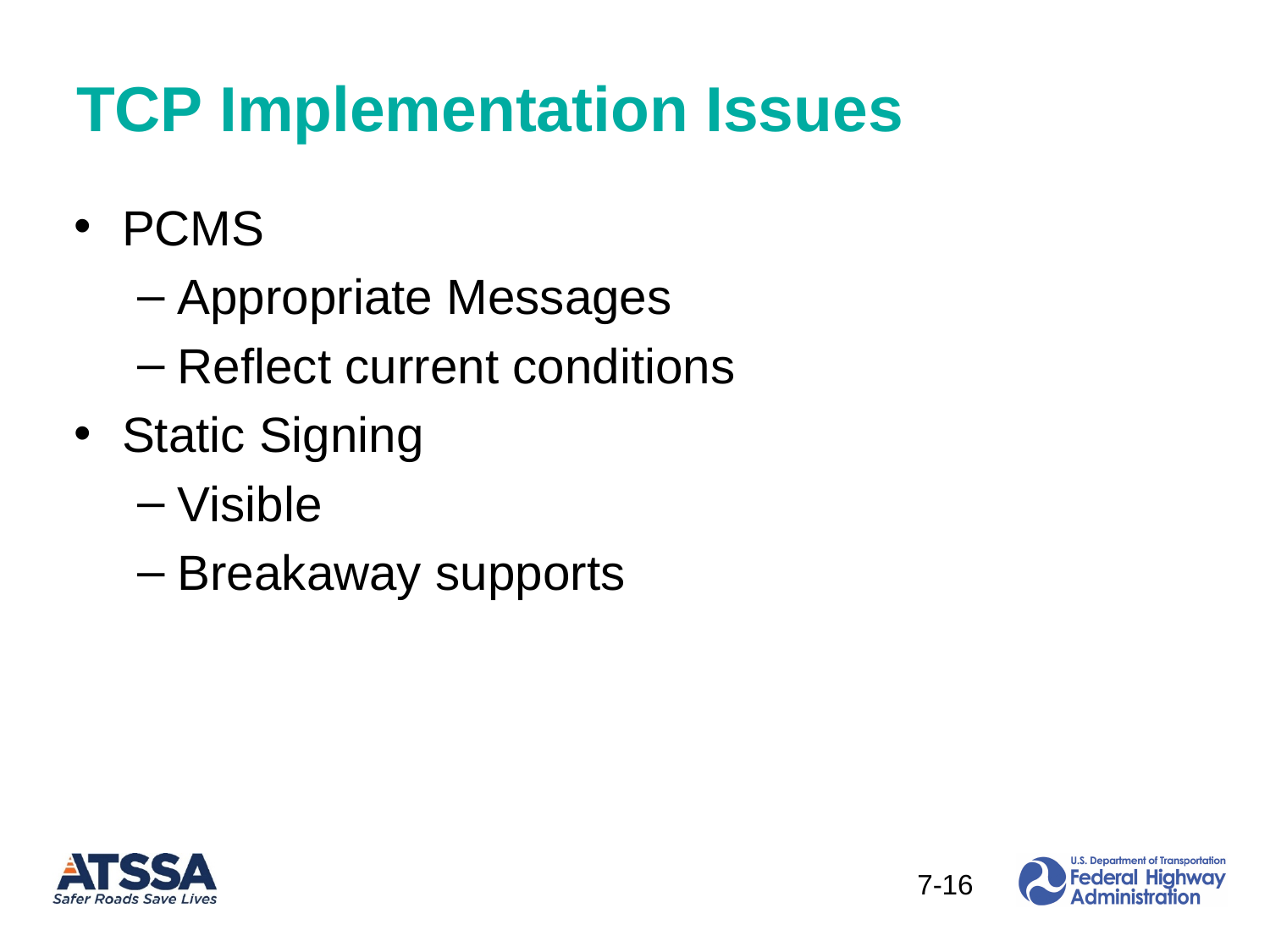

# TCP Implementation Issues
PCMS
Appropriate Messages
Reflect current conditions
Static Signing
Visible
Breakaway supports